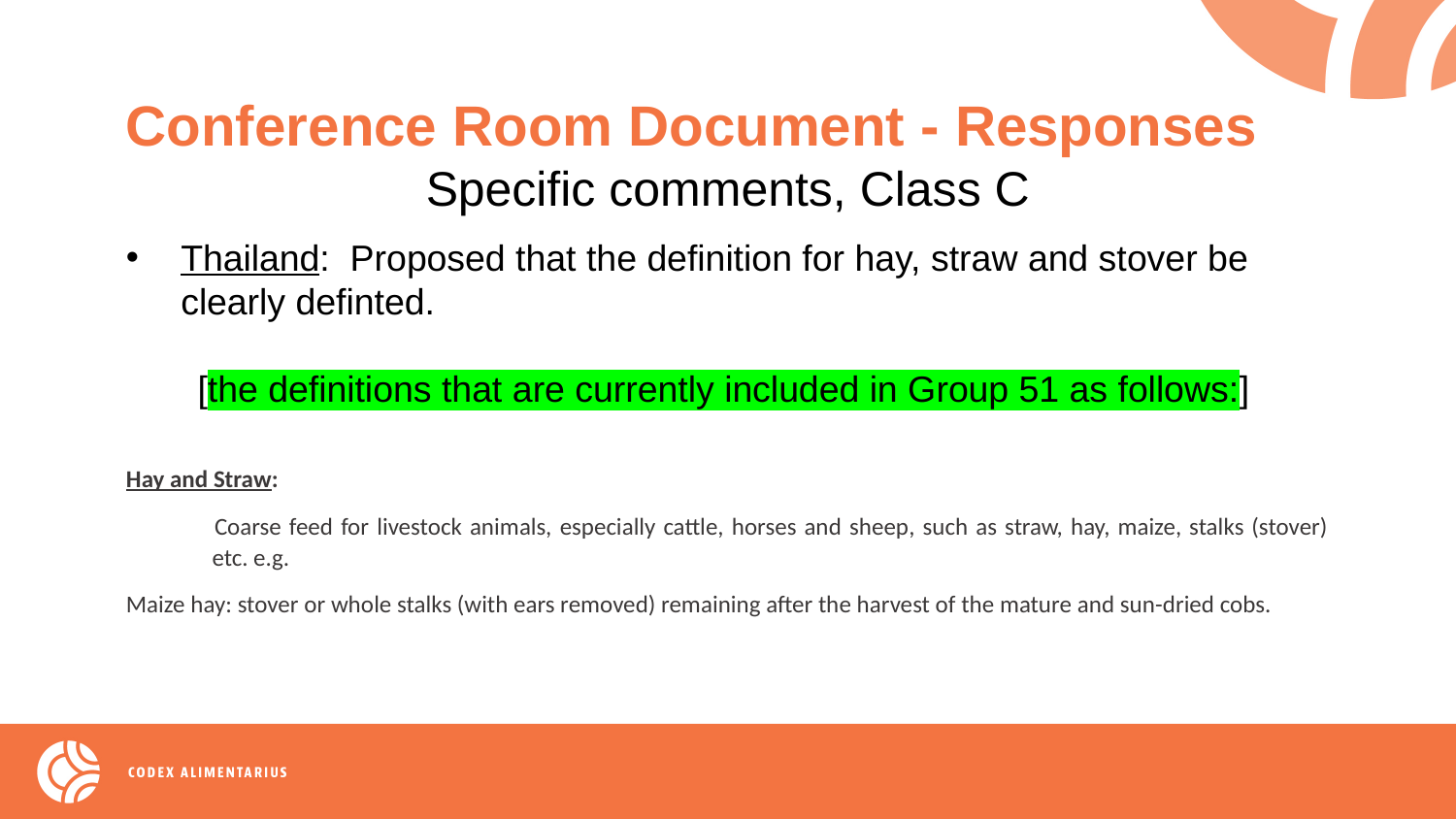

Conference Room Document - Responses
Specific comments, Class C

Thailand:  Proposed that the definition for hay, straw and stover be clearly definted.

       [the definitions that are currently included in Group 51 as follows:]

Hay and Straw:
 	Coarse feed for livestock animals, especially cattle, horses and sheep, such as straw, hay, maize, stalks (stover) etc. e.g.
Maize hay: stover or whole stalks (with ears removed) remaining after the harvest of the mature and sun-dried cobs.